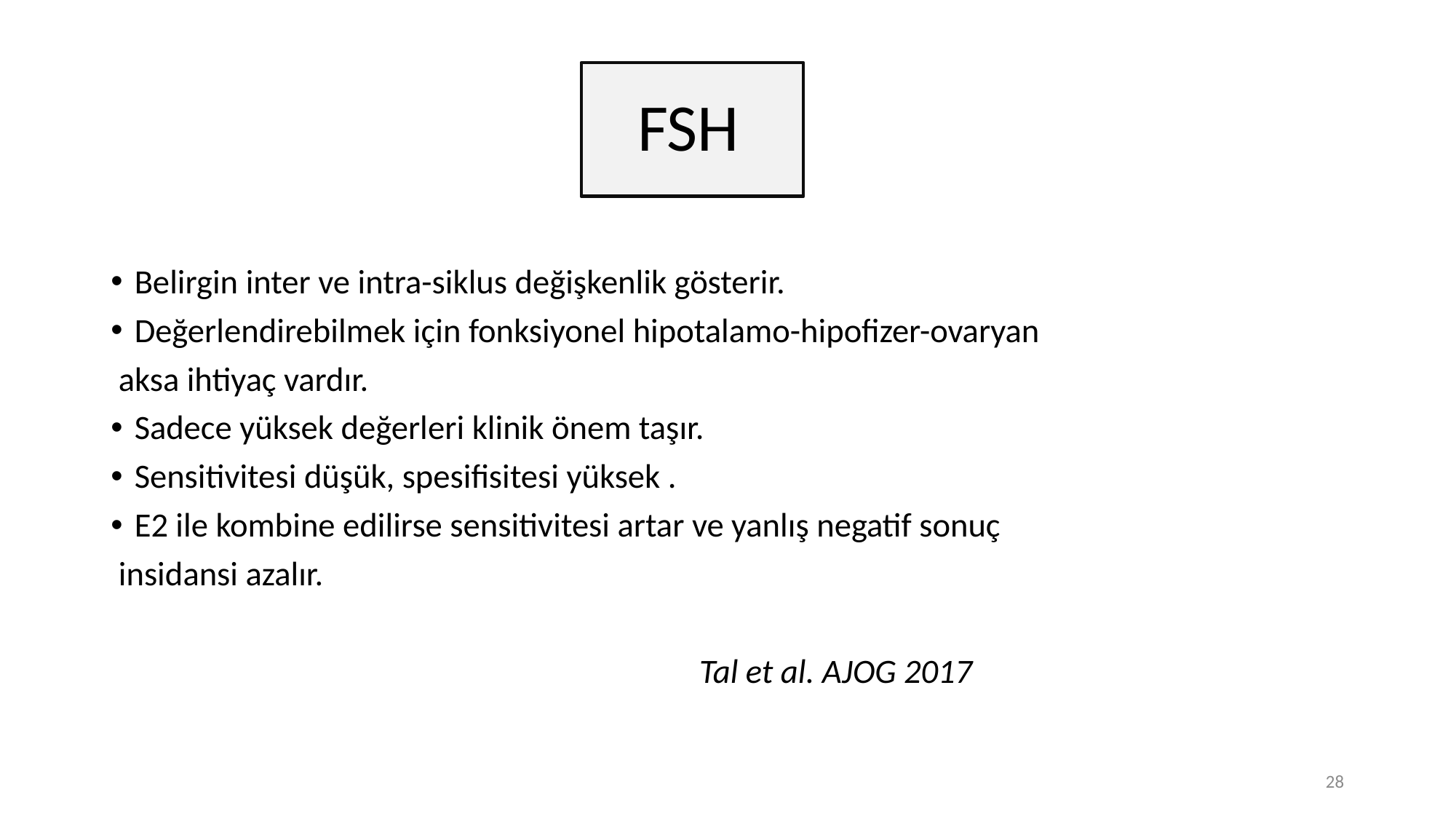

# FSH
Belirgin inter ve intra-siklus değişkenlik gösterir.
Değerlendirebilmek için fonksiyonel hipotalamo-hipofizer-ovaryan
 aksa ihtiyaç vardır.
Sadece yüksek değerleri klinik önem taşır.
Sensitivitesi düşük, spesifisitesi yüksek .
E2 ile kombine edilirse sensitivitesi artar ve yanlış negatif sonuç
 insidansi azalır.

                                                                             Tal et al. AJOG 2017

28